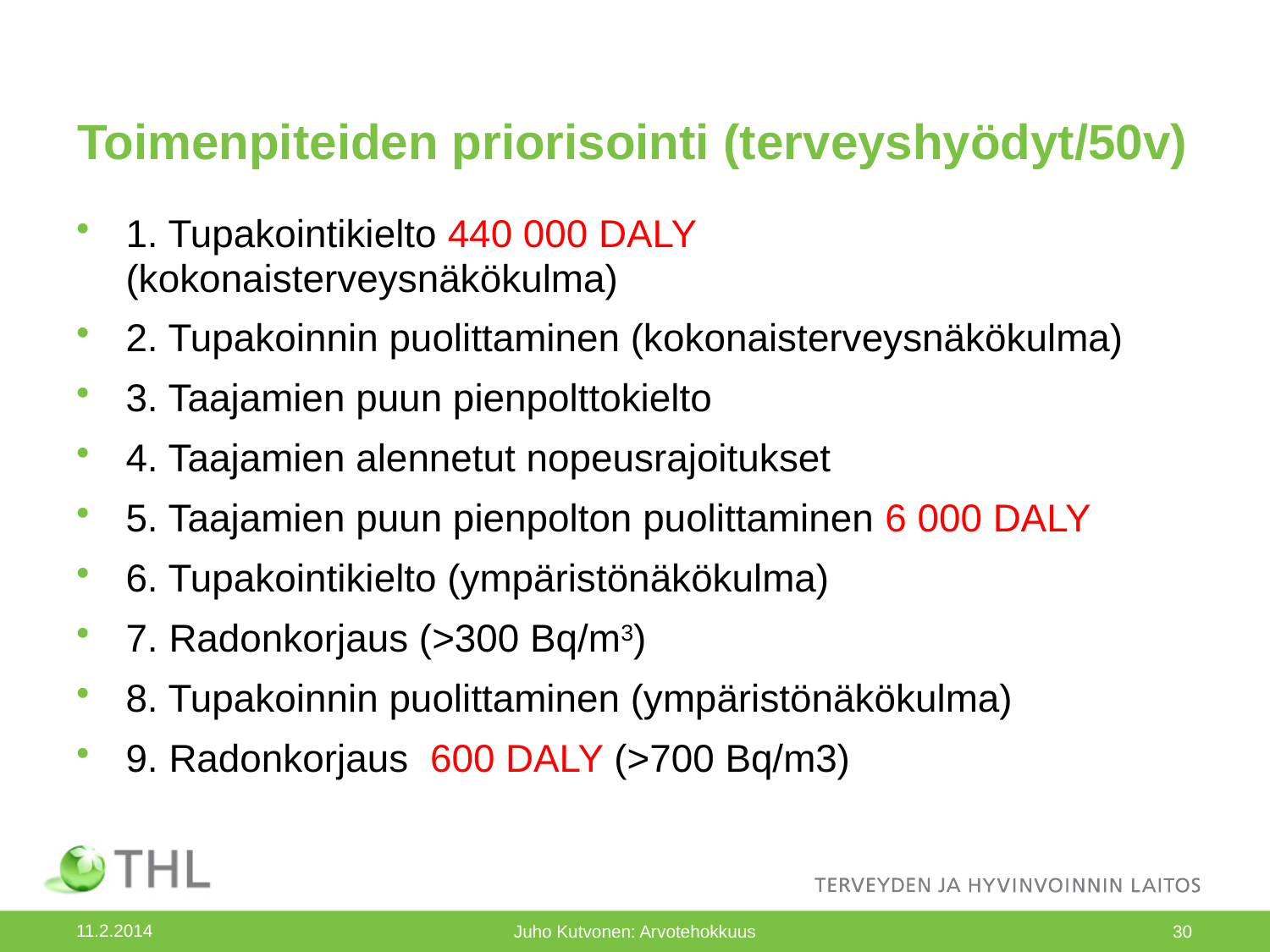

# Toimenpiteiden priorisointi (terveyshyödyt/50v)
1. Tupakointikielto 440 000 DALY (kokonaisterveysnäkökulma)
2. Tupakoinnin puolittaminen (kokonaisterveysnäkökulma)
3. Taajamien puun pienpolttokielto
4. Taajamien alennetut nopeusrajoitukset
5. Taajamien puun pienpolton puolittaminen 6 000 DALY
6. Tupakointikielto (ympäristönäkökulma)
7. Radonkorjaus (>300 Bq/m3)
8. Tupakoinnin puolittaminen (ympäristönäkökulma)
9. Radonkorjaus  600 DALY (>700 Bq/m3)

11.2.2014
Juho Kutvonen: Arvotehokkuus
30